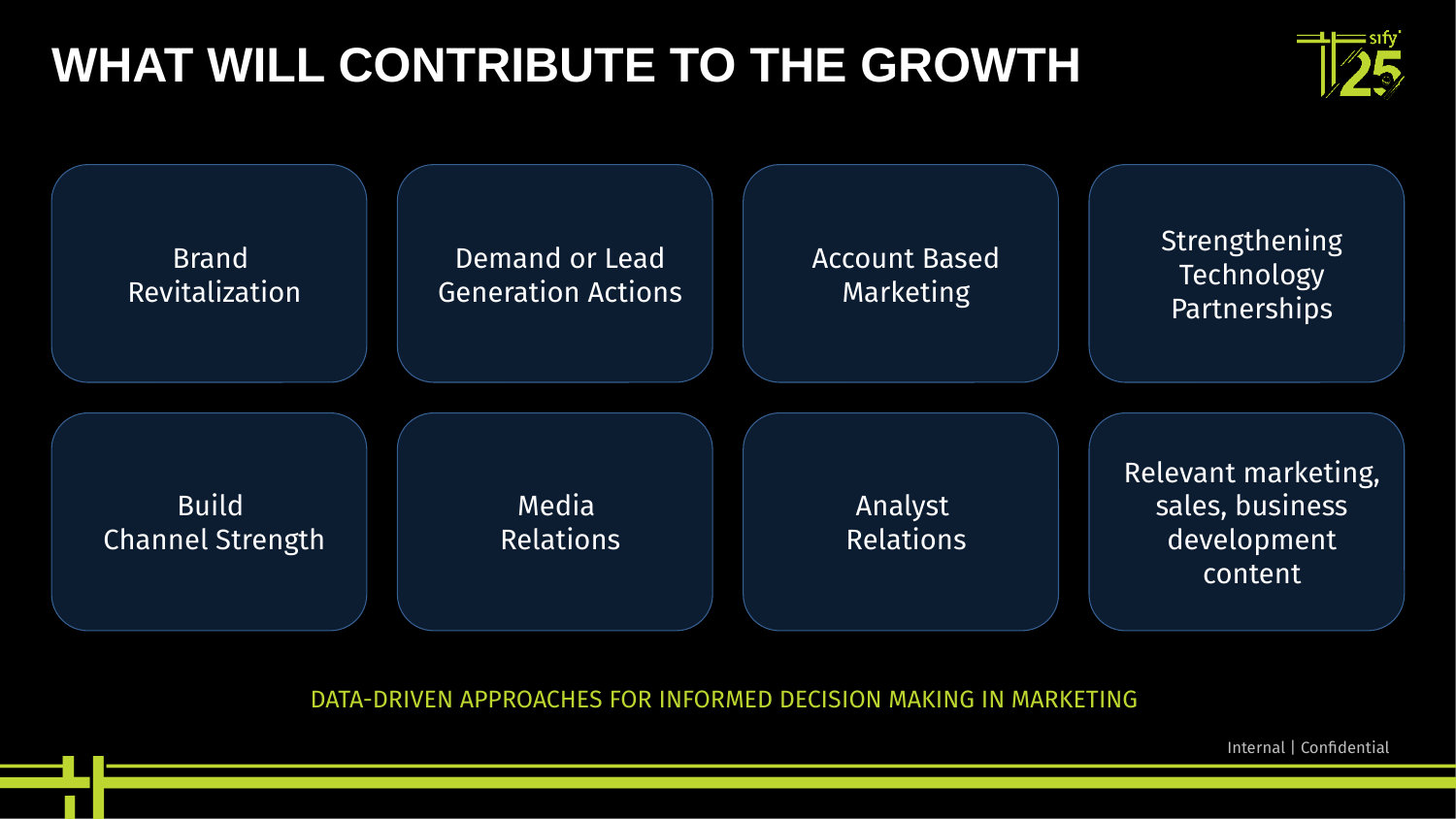

# What will contribute to the growth
Brand
Revitalization
Demand or Lead Generation Actions
Account Based Marketing
Strengthening Technology Partnerships
Build
Channel Strength
Media
Relations
Analyst
Relations
Relevant marketing, sales, business development content
DATA-DRIVEN APPROACHES FOR INFORMED DECISION MAKING IN MARKETING